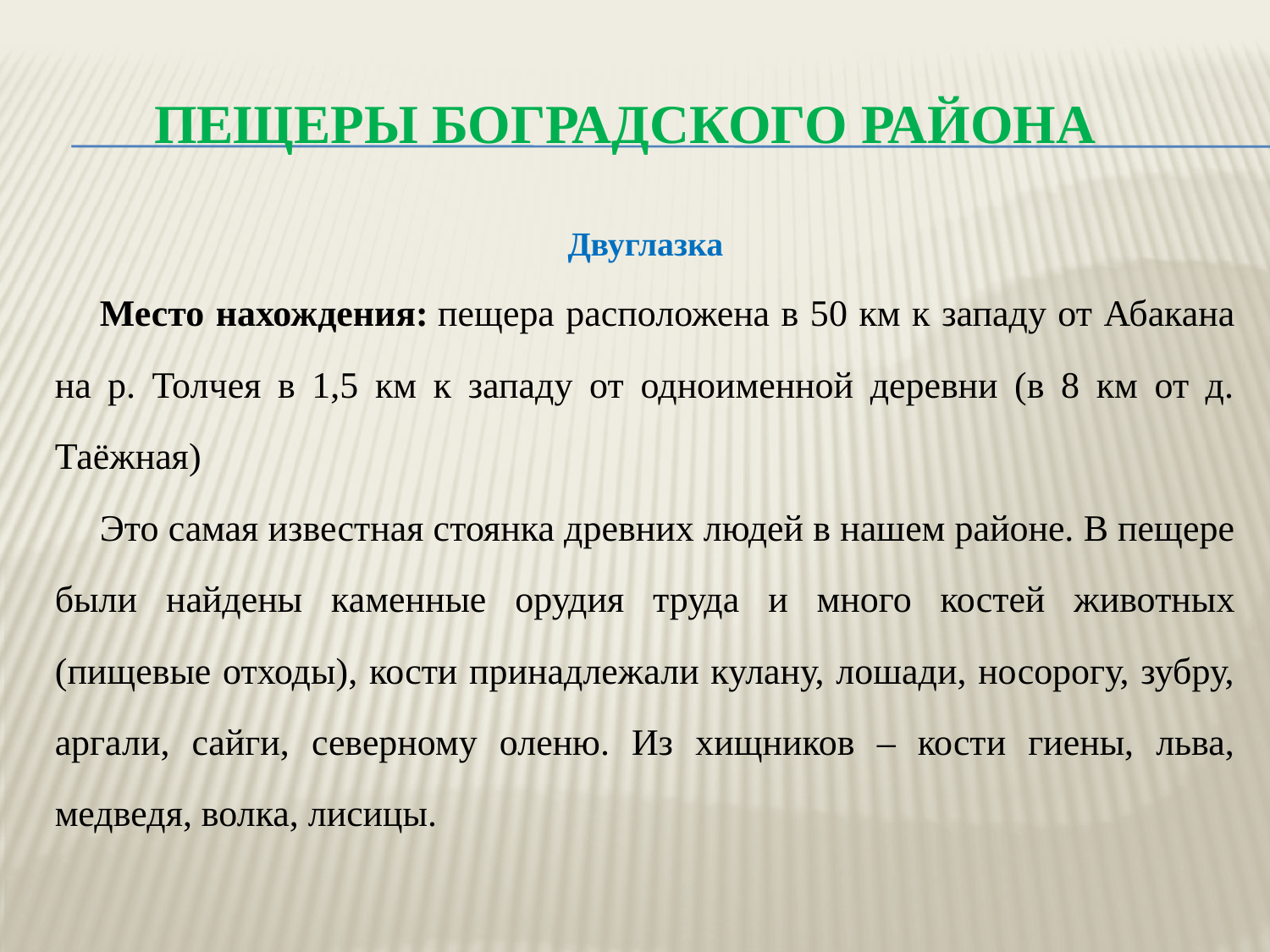

# Пещеры Боградского района
Двуглазка
Место нахождения: пещера расположена в 50 км к западу от Абакана на р. Толчея в 1,5 км к западу от одноименной деревни (в 8 км от д. Таёжная)
Это самая известная стоянка древних людей в нашем районе. В пещере были найдены каменные орудия труда и много костей животных (пищевые отходы), кости принадлежали кулану, лошади, носорогу, зубру, аргали, сайги, северному оленю. Из хищников – кости гиены, льва, медведя, волка, лисицы.